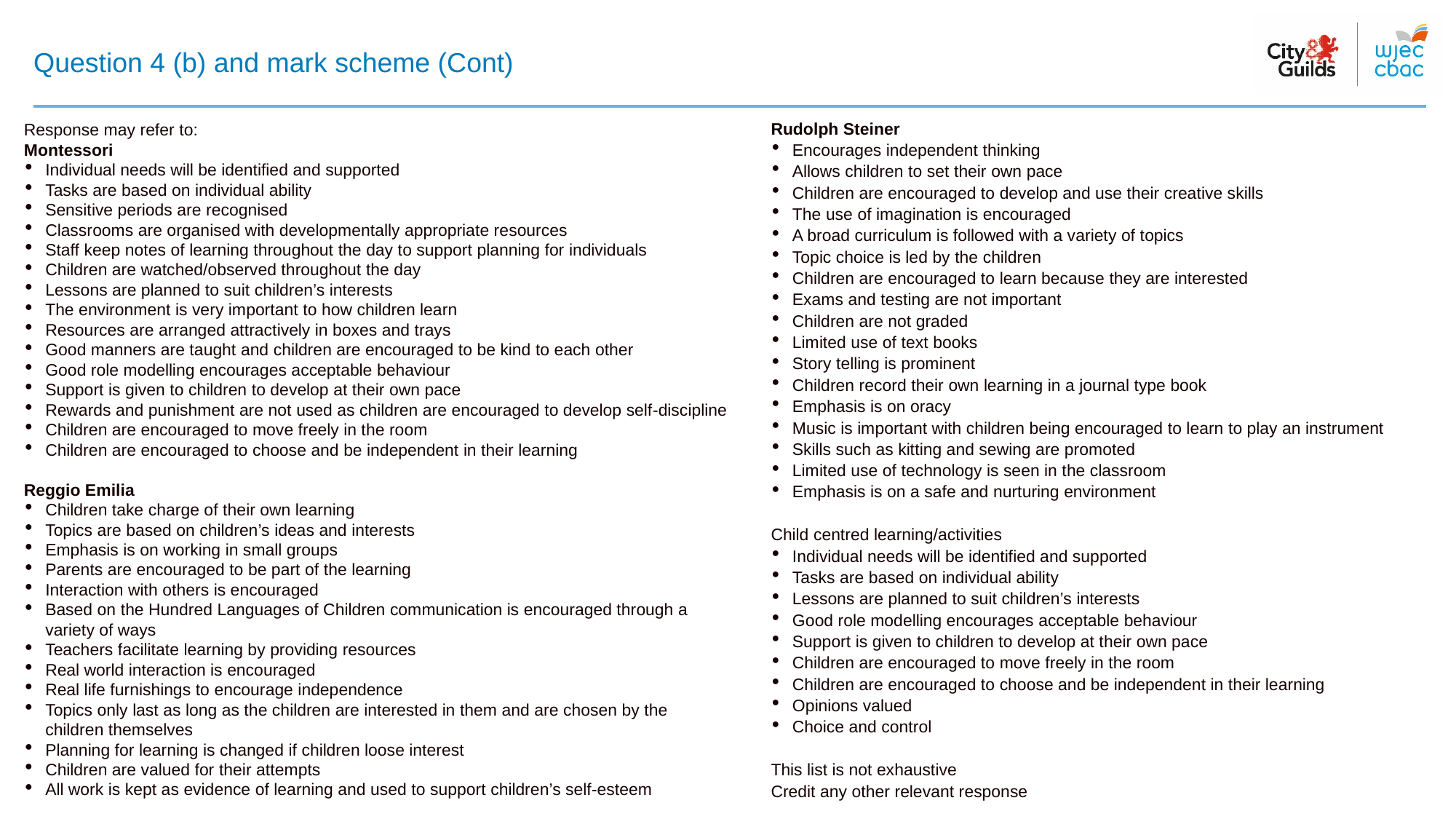

# Question 4 (b) and mark scheme (Cont)
Rudolph Steiner
Encourages independent thinking
Allows children to set their own pace
Children are encouraged to develop and use their creative skills
The use of imagination is encouraged
A broad curriculum is followed with a variety of topics
Topic choice is led by the children
Children are encouraged to learn because they are interested
Exams and testing are not important
Children are not graded
Limited use of text books
Story telling is prominent
Children record their own learning in a journal type book
Emphasis is on oracy
Music is important with children being encouraged to learn to play an instrument
Skills such as kitting and sewing are promoted
Limited use of technology is seen in the classroom
Emphasis is on a safe and nurturing environment

Child centred learning/activities
Individual needs will be identified and supported
Tasks are based on individual ability
Lessons are planned to suit children’s interests
Good role modelling encourages acceptable behaviour
Support is given to children to develop at their own pace
Children are encouraged to move freely in the room
Children are encouraged to choose and be independent in their learning
Opinions valued
Choice and control

This list is not exhaustive
Credit any other relevant response
Response may refer to:
Montessori
Individual needs will be identified and supported
Tasks are based on individual ability
Sensitive periods are recognised
Classrooms are organised with developmentally appropriate resources
Staff keep notes of learning throughout the day to support planning for individuals
Children are watched/observed throughout the day
Lessons are planned to suit children’s interests
The environment is very important to how children learn
Resources are arranged attractively in boxes and trays
Good manners are taught and children are encouraged to be kind to each other
Good role modelling encourages acceptable behaviour
Support is given to children to develop at their own pace
Rewards and punishment are not used as children are encouraged to develop self-discipline
Children are encouraged to move freely in the room
Children are encouraged to choose and be independent in their learning

Reggio Emilia
Children take charge of their own learning
Topics are based on children’s ideas and interests
Emphasis is on working in small groups
Parents are encouraged to be part of the learning
Interaction with others is encouraged
Based on the Hundred Languages of Children communication is encouraged through a variety of ways
Teachers facilitate learning by providing resources
Real world interaction is encouraged
Real life furnishings to encourage independence
Topics only last as long as the children are interested in them and are chosen by the children themselves
Planning for learning is changed if children loose interest
Children are valued for their attempts
All work is kept as evidence of learning and used to support children’s self-esteem